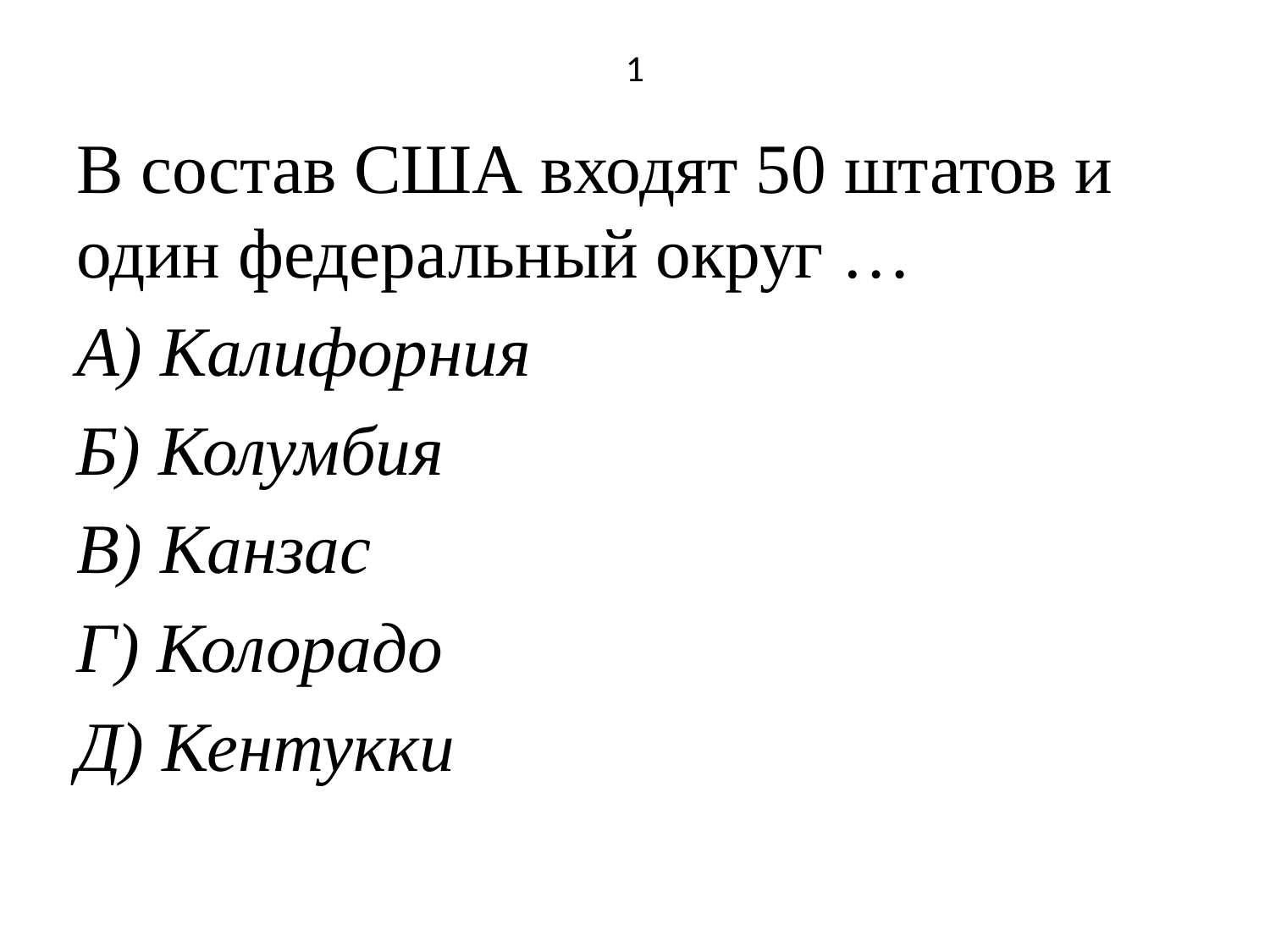

# 1
В состав США входят 50 штатов и один федеральный округ …
А) Калифорния
Б) Колумбия
В) Канзас
Г) Колорадо
Д) Кентукки